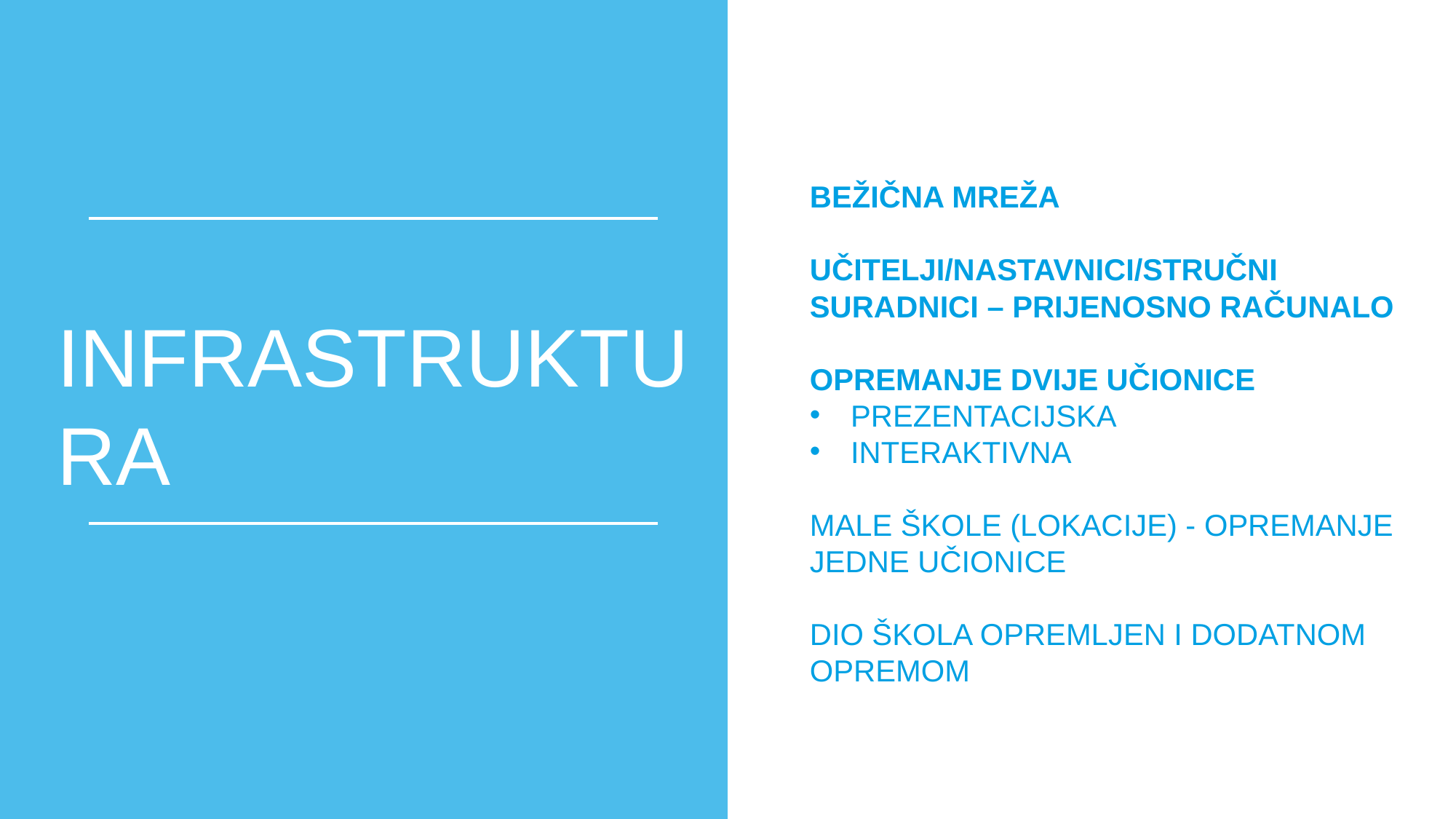

INFRASTRUKTURA
BEŽIČNA MREŽA

UČITELJI/NASTAVNICI/STRUČNI SURADNICI – PRIJENOSNO RAČUNALO

OPREMANJE DVIJE UČIONICE
PREZENTACIJSKA
INTERAKTIVNA

MALE ŠKOLE (LOKACIJE) - OPREMANJE  JEDNE UČIONICE

DIO ŠKOLA OPREMLJEN I DODATNOM OPREMOM